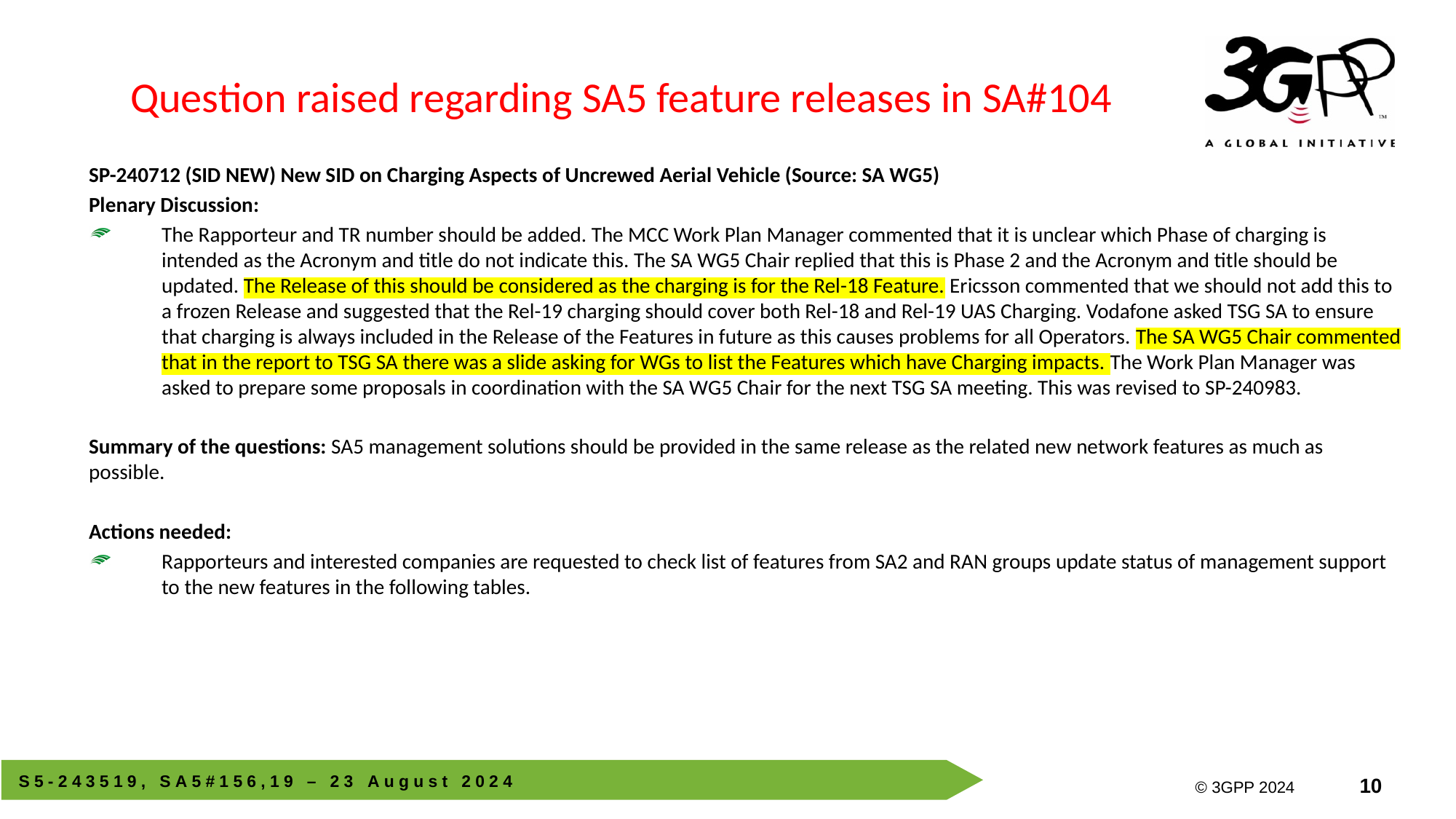

# Question raised regarding SA5 feature releases in SA#104
SP-240712 (SID NEW) New SID on Charging Aspects of Uncrewed Aerial Vehicle (Source: SA WG5)
Plenary Discussion:
The Rapporteur and TR number should be added. The MCC Work Plan Manager commented that it is unclear which Phase of charging is intended as the Acronym and title do not indicate this. The SA WG5 Chair replied that this is Phase 2 and the Acronym and title should be updated. The Release of this should be considered as the charging is for the Rel-18 Feature. Ericsson commented that we should not add this to a frozen Release and suggested that the Rel-19 charging should cover both Rel-18 and Rel-19 UAS Charging. Vodafone asked TSG SA to ensure that charging is always included in the Release of the Features in future as this causes problems for all Operators. The SA WG5 Chair commented that in the report to TSG SA there was a slide asking for WGs to list the Features which have Charging impacts. The Work Plan Manager was asked to prepare some proposals in coordination with the SA WG5 Chair for the next TSG SA meeting. This was revised to SP-240983.

Summary of the questions: SA5 management solutions should be provided in the same release as the related new network features as much as possible.

Actions needed:
Rapporteurs and interested companies are requested to check list of features from SA2 and RAN groups update status of management support to the new features in the following tables.